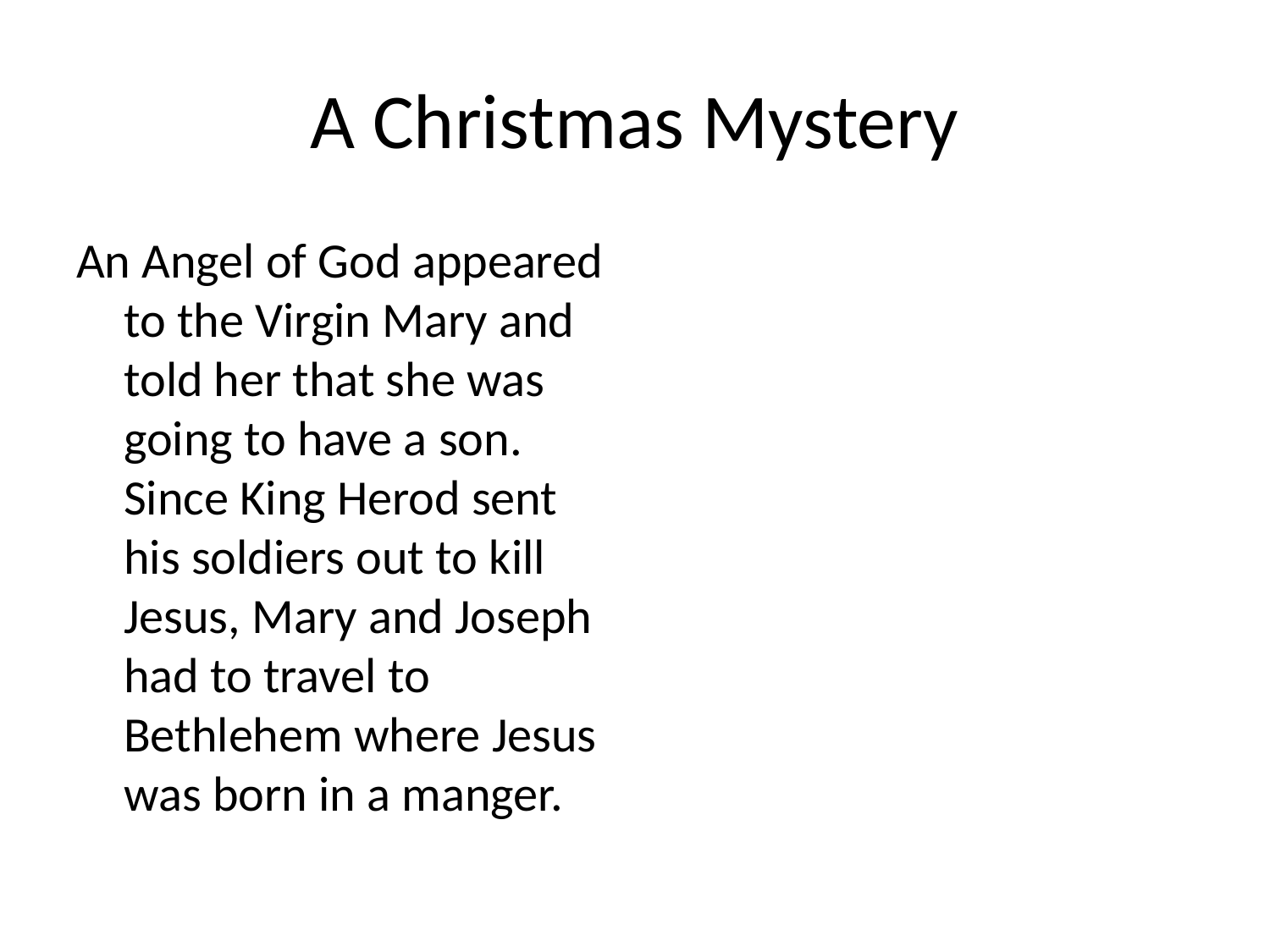

# A Christmas Mystery
An Angel of God appeared to the Virgin Mary and told her that she was going to have a son.  Since King Herod sent his soldiers out to kill Jesus, Mary and Joseph had to travel to Bethlehem where Jesus was born in a manger.